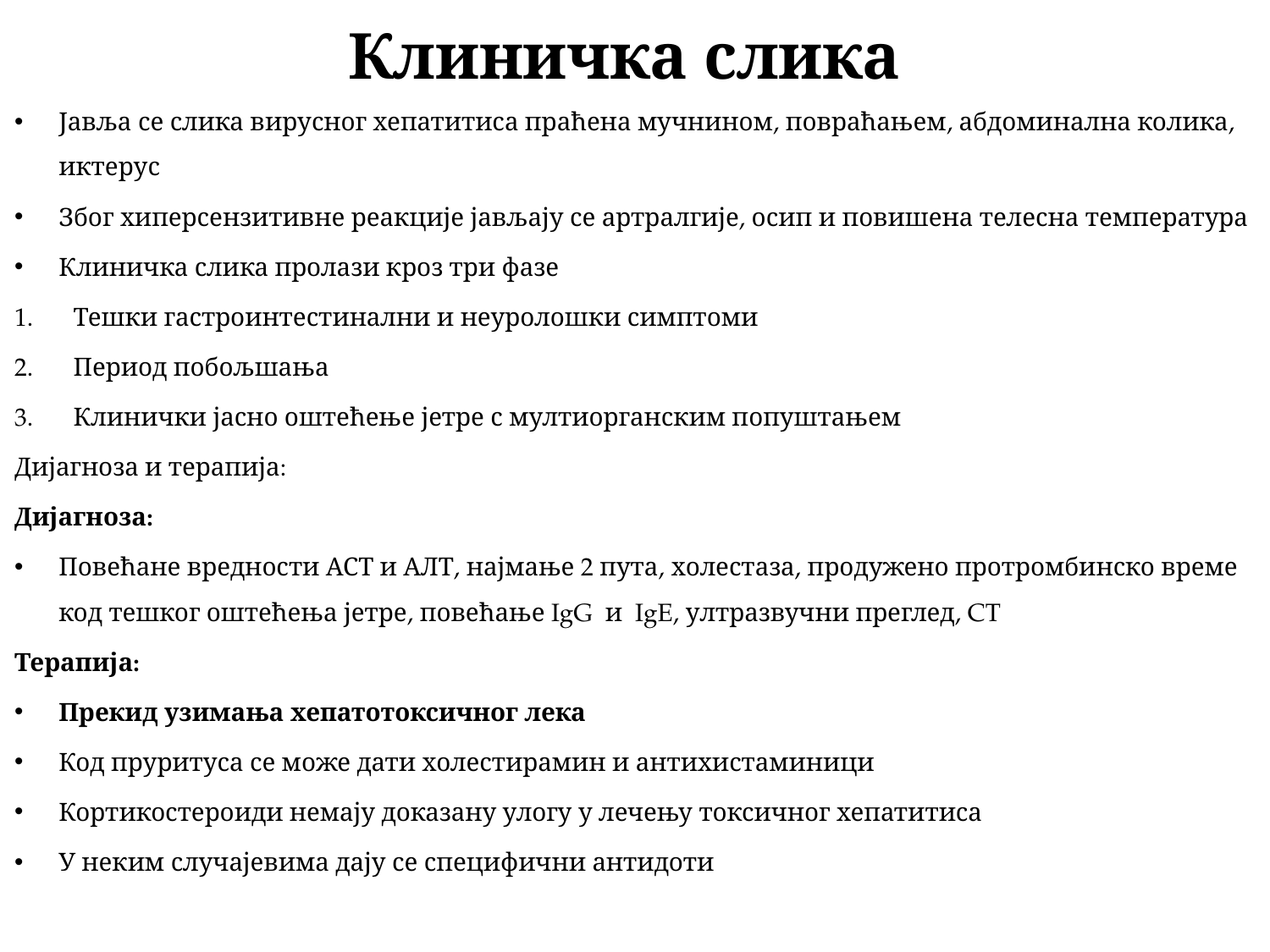

# Клиничка слика
Јавља се слика вирусног хепатитиса праћена мучнином, повраћањем, абдоминална колика, иктерус
Због хиперсензитивне реакције јављају се артралгије, осип и повишена телесна температура
Клиничка слика пролази кроз три фазе
Тешки гастроинтестинални и неуролошки симптоми
Период побољшања
Клинички јасно оштећење јетре с мултиорганским попуштањем
Дијагноза и терапија:
Дијагноза:
Повећане вредности АСТ и АЛТ, најмање 2 пута, холестаза, продужено протромбинско време код тешког оштећења јетре, повећање IgG  и  IgE, ултразвучни преглед, CT
Терапија:
Прекид узимања хепатотоксичног лека
Код пруритуса се може дати холестирамин и антихистаминици
Кортикостероиди немају доказану улогу у лечењу токсичног хепатитиса
У неким случајевима дају се специфични антидоти